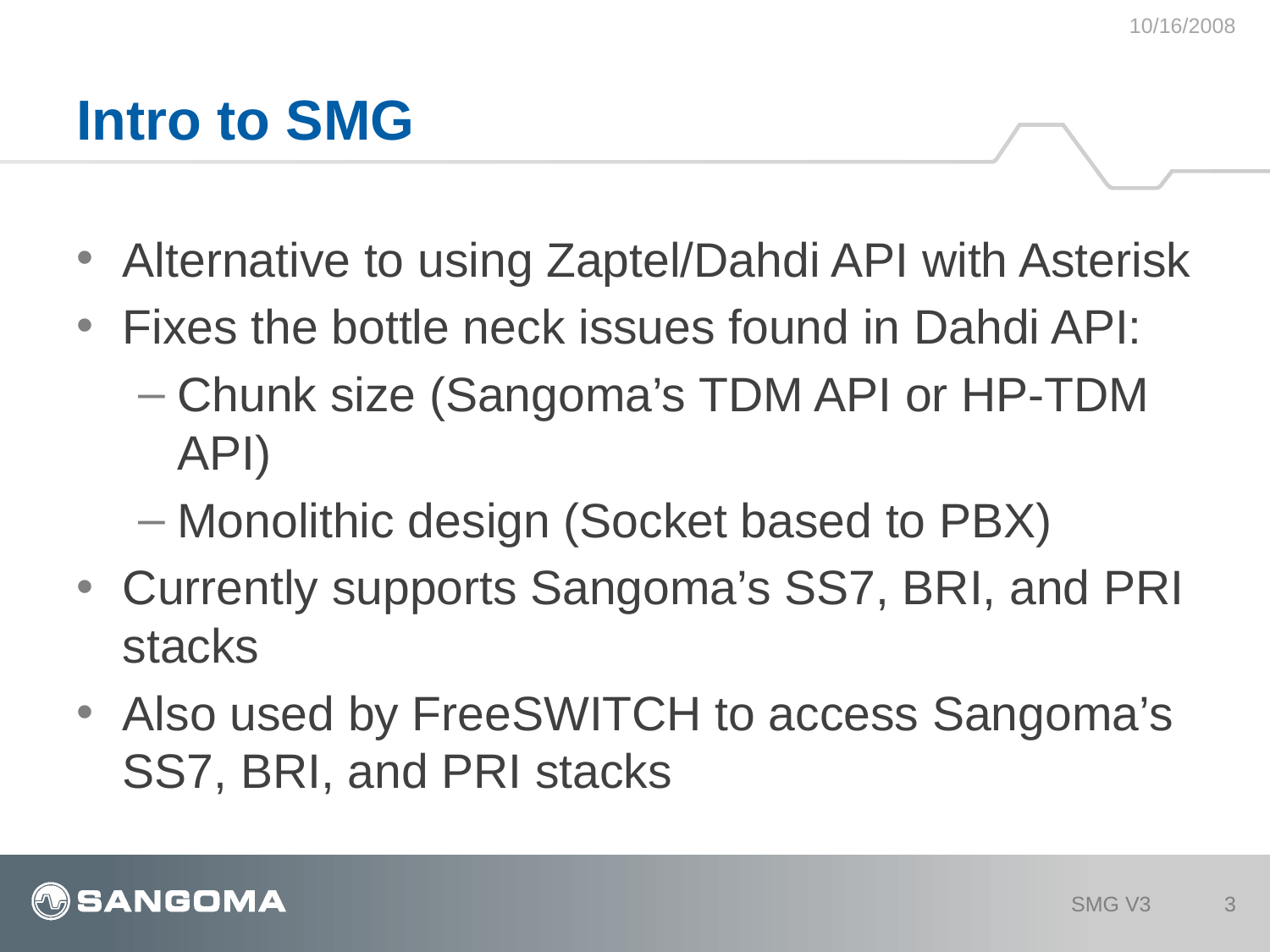

10/16/2008
# Intro to SMG
Alternative to using Zaptel/Dahdi API with Asterisk
Fixes the bottle neck issues found in Dahdi API:
Chunk size (Sangoma’s TDM API or HP-TDM API)
Monolithic design (Socket based to PBX)
Currently supports Sangoma’s SS7, BRI, and PRI stacks
Also used by FreeSWITCH to access Sangoma’s SS7, BRI, and PRI stacks

SMG V3
3